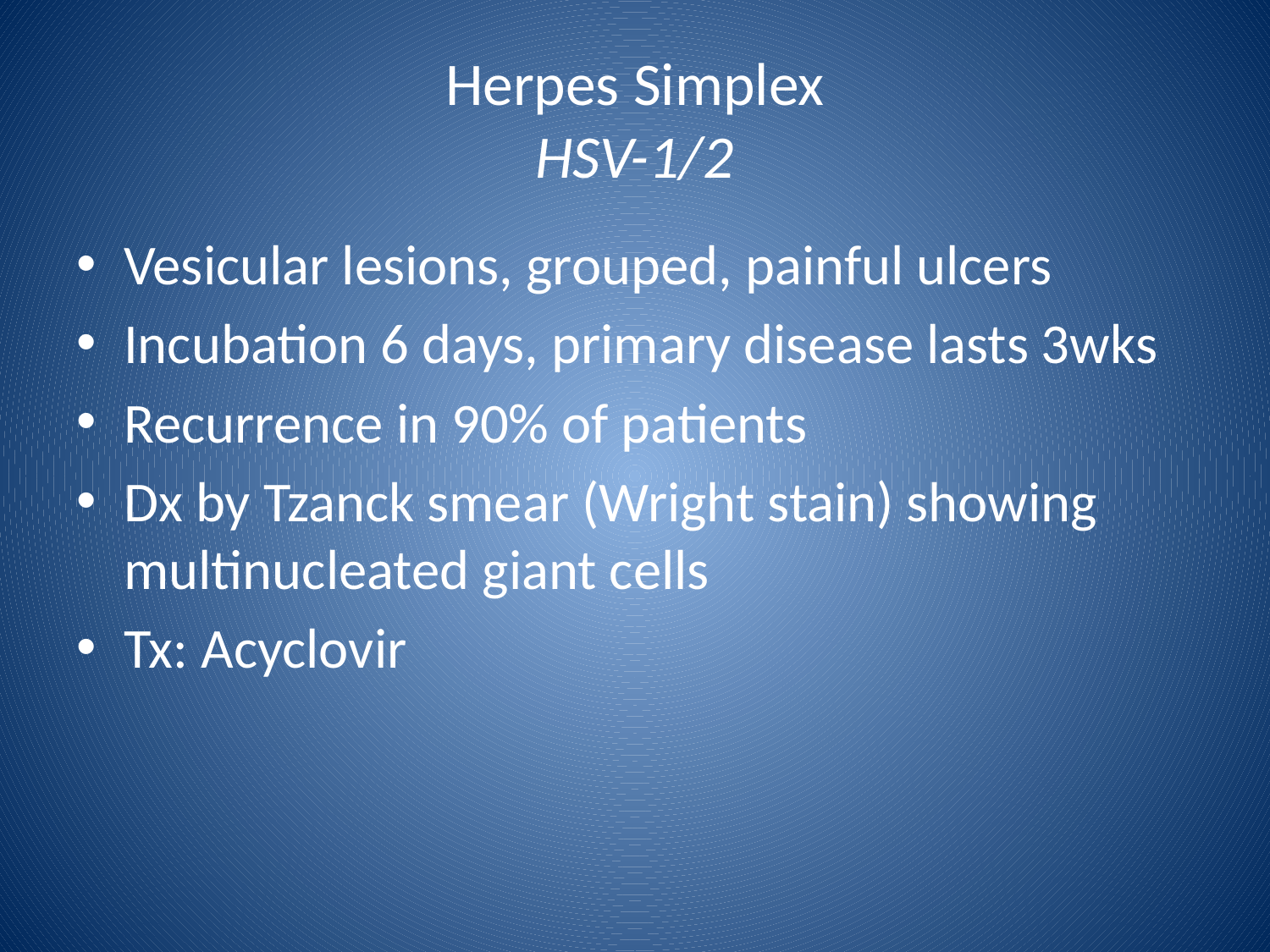

# Herpes Simplex HSV-1/2
Vesicular lesions, grouped, painful ulcers
Incubation 6 days, primary disease lasts 3wks
Recurrence in 90% of patients
Dx by Tzanck smear (Wright stain) showing multinucleated giant cells
Tx: Acyclovir